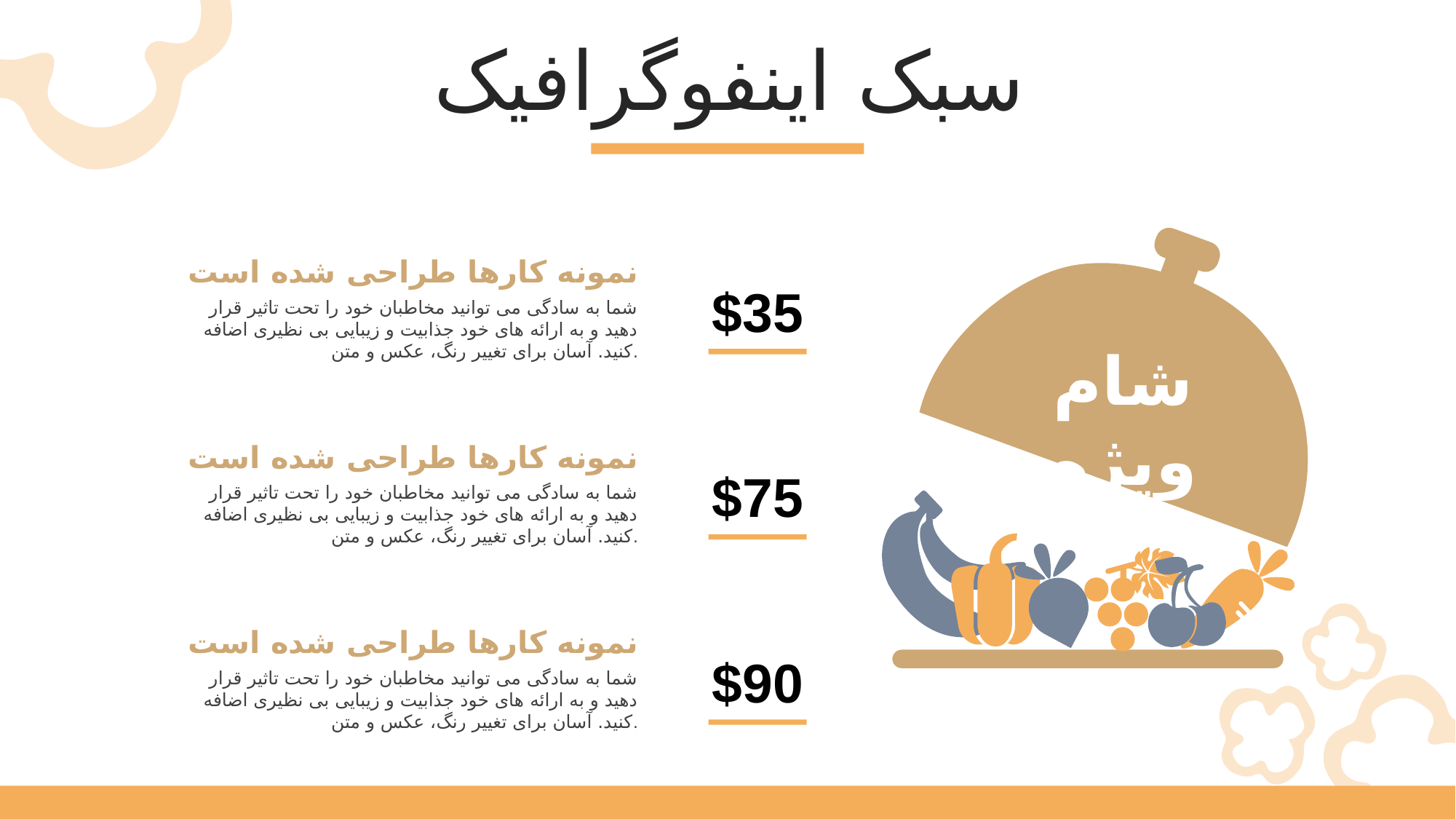

سبک اینفوگرافیک

نمونه کارها طراحی شده است
شما به سادگی می توانید مخاطبان خود را تحت تاثیر قرار دهید و به ارائه های خود جذابیت و زیبایی بی نظیری اضافه کنید. آسان برای تغییر رنگ، عکس و متن.
$35
شام ویژه

نمونه کارها طراحی شده است
شما به سادگی می توانید مخاطبان خود را تحت تاثیر قرار دهید و به ارائه های خود جذابیت و زیبایی بی نظیری اضافه کنید. آسان برای تغییر رنگ، عکس و متن.
$75

نمونه کارها طراحی شده است
شما به سادگی می توانید مخاطبان خود را تحت تاثیر قرار دهید و به ارائه های خود جذابیت و زیبایی بی نظیری اضافه کنید. آسان برای تغییر رنگ، عکس و متن.
$90